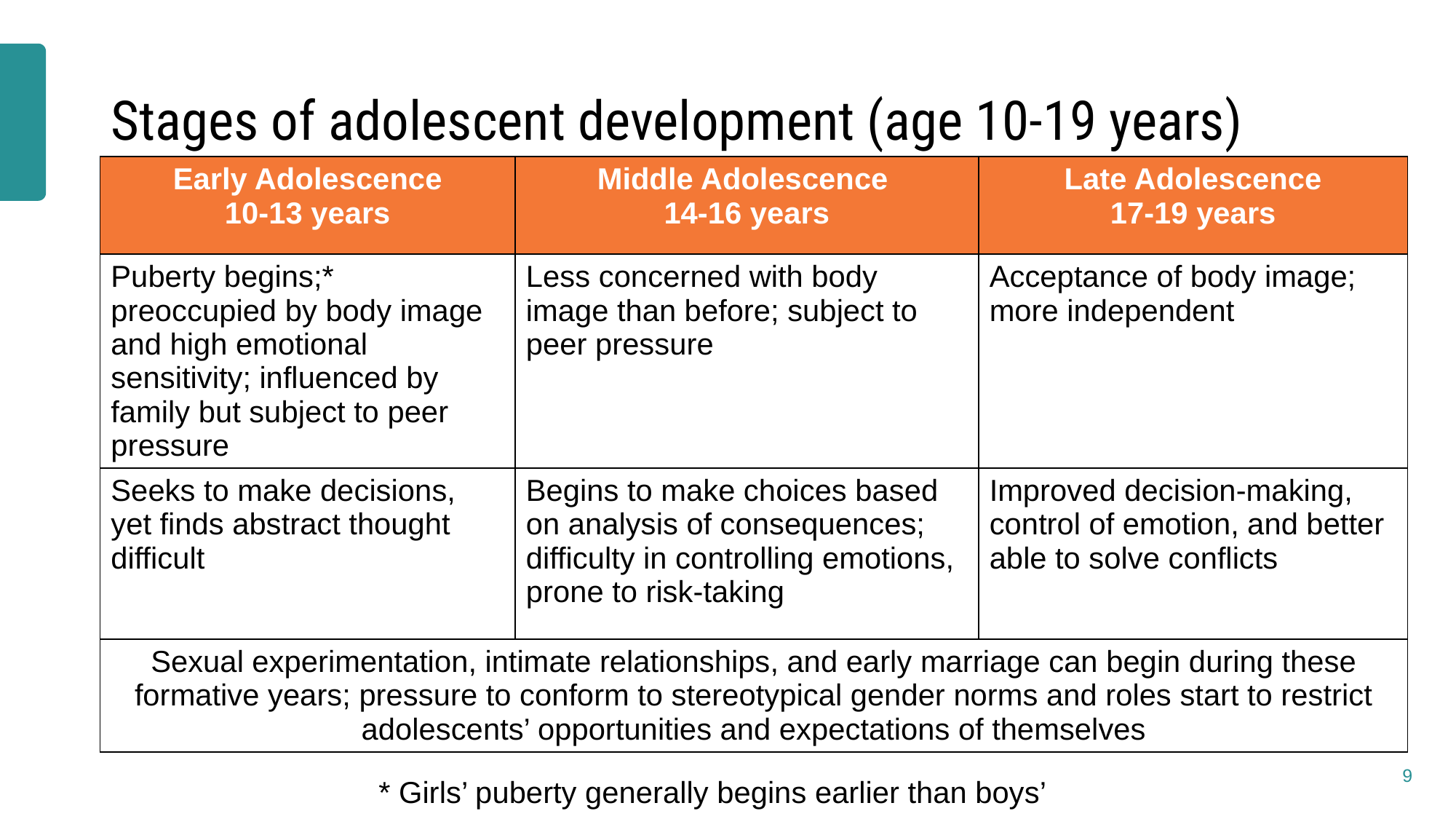

# Stages of adolescent development (age 10-19 years)
| Early Adolescence 10-13 years | Middle Adolescence 14-16 years | Late Adolescence 17-19 years |
| --- | --- | --- |
| Puberty begins;\* preoccupied by body image and high emotional sensitivity; influenced by family but subject to peer pressure | Less concerned with body image than before; subject to peer pressure | Acceptance of body image; more independent |
| Seeks to make decisions, yet finds abstract thought difficult | Begins to make choices based on analysis of consequences; difficulty in controlling emotions, prone to risk-taking | Improved decision-making, control of emotion, and better able to solve conflicts |
| Sexual experimentation, intimate relationships, and early marriage can begin during these formative years; pressure to conform to stereotypical gender norms and roles start to restrict adolescents’ opportunities and expectations of themselves |  |  |
9
* Girls’ puberty generally begins earlier than boys’